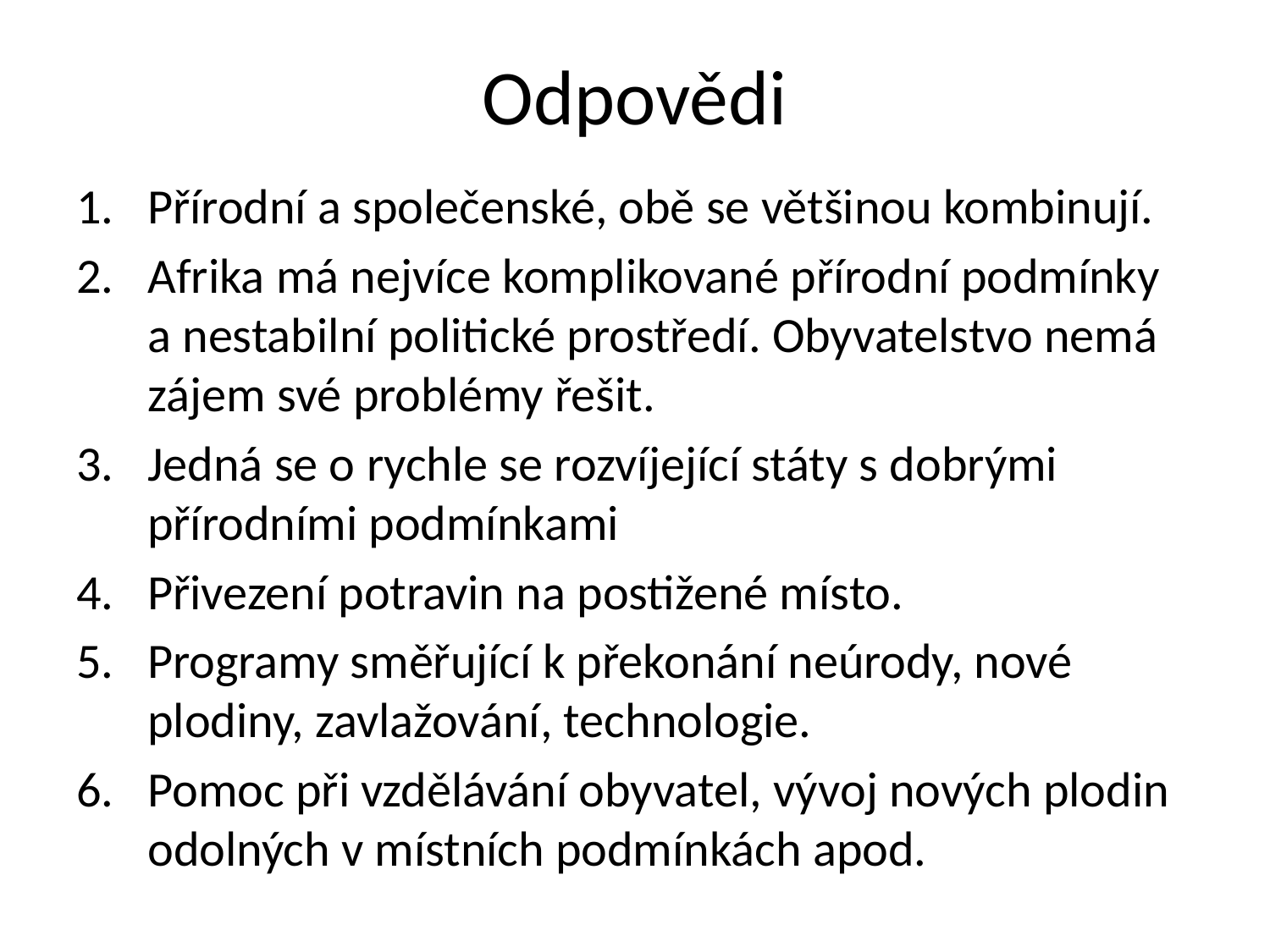

# Odpovědi
Přírodní a společenské, obě se většinou kombinují.
Afrika má nejvíce komplikované přírodní podmínky a nestabilní politické prostředí. Obyvatelstvo nemá zájem své problémy řešit.
Jedná se o rychle se rozvíjející státy s dobrými přírodními podmínkami
Přivezení potravin na postižené místo.
Programy směřující k překonání neúrody, nové plodiny, zavlažování, technologie.
Pomoc při vzdělávání obyvatel, vývoj nových plodin odolných v místních podmínkách apod.